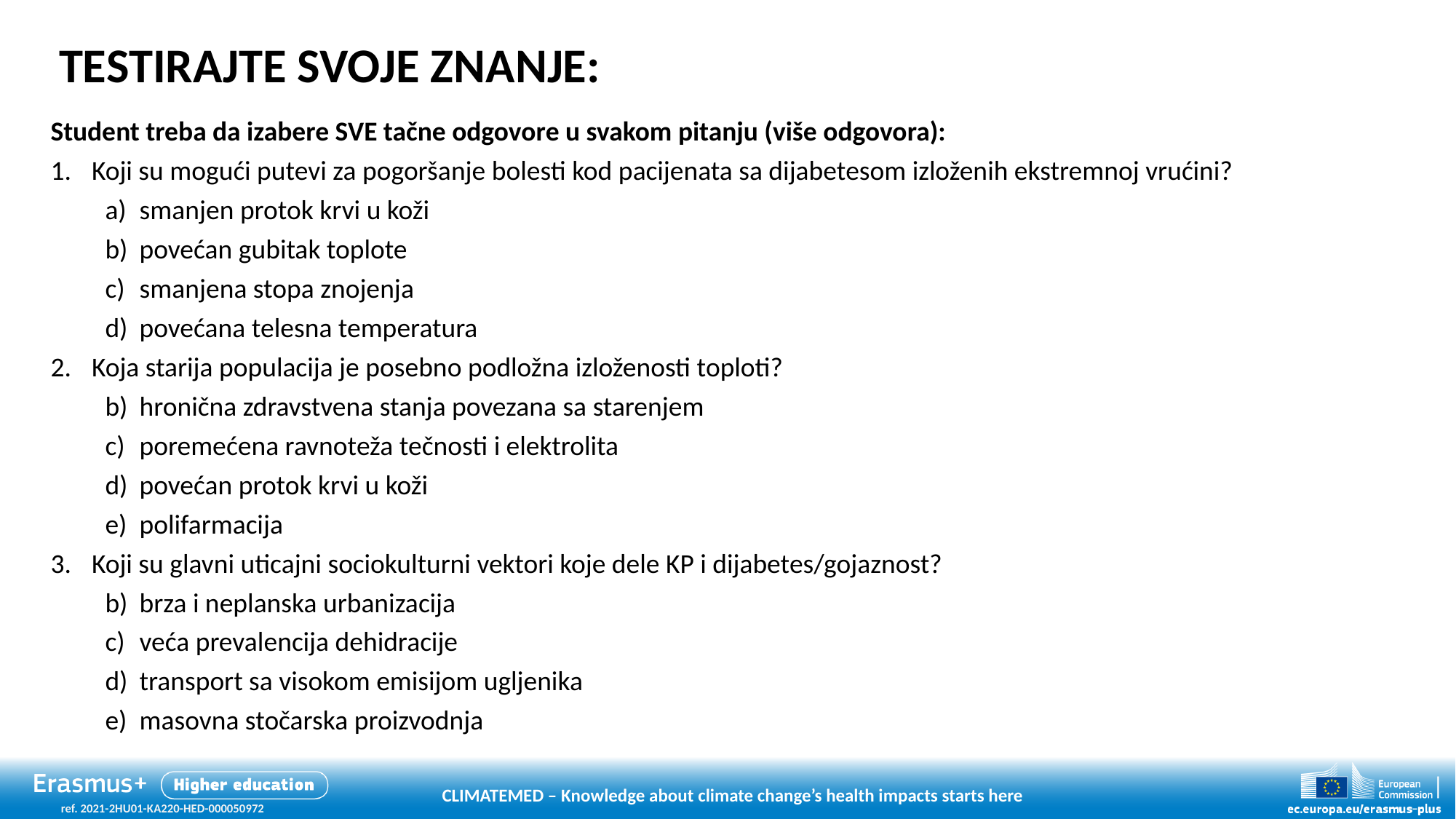

# TESTIRAJTE SVOJE ZNANJE:
Student treba da izabere SVE tačne odgovore u svakom pitanju (više odgovora):
Koji su mogući putevi za pogoršanje bolesti kod pacijenata sa dijabetesom izloženih ekstremnoj vrućini?
smanjen protok krvi u koži
povećan gubitak toplote
smanjena stopa znojenja
povećana telesna temperatura
Koja starija populacija je posebno podložna izloženosti toploti?
hronična zdravstvena stanja povezana sa starenjem
poremećena ravnoteža tečnosti i elektrolita
povećan protok krvi u koži
polifarmacija
Koji su glavni uticajni sociokulturni vektori koje dele KP i dijabetes/gojaznost?
brza i neplanska urbanizacija
veća prevalencija dehidracije
transport sa visokom emisijom ugljenika
masovna stočarska proizvodnja